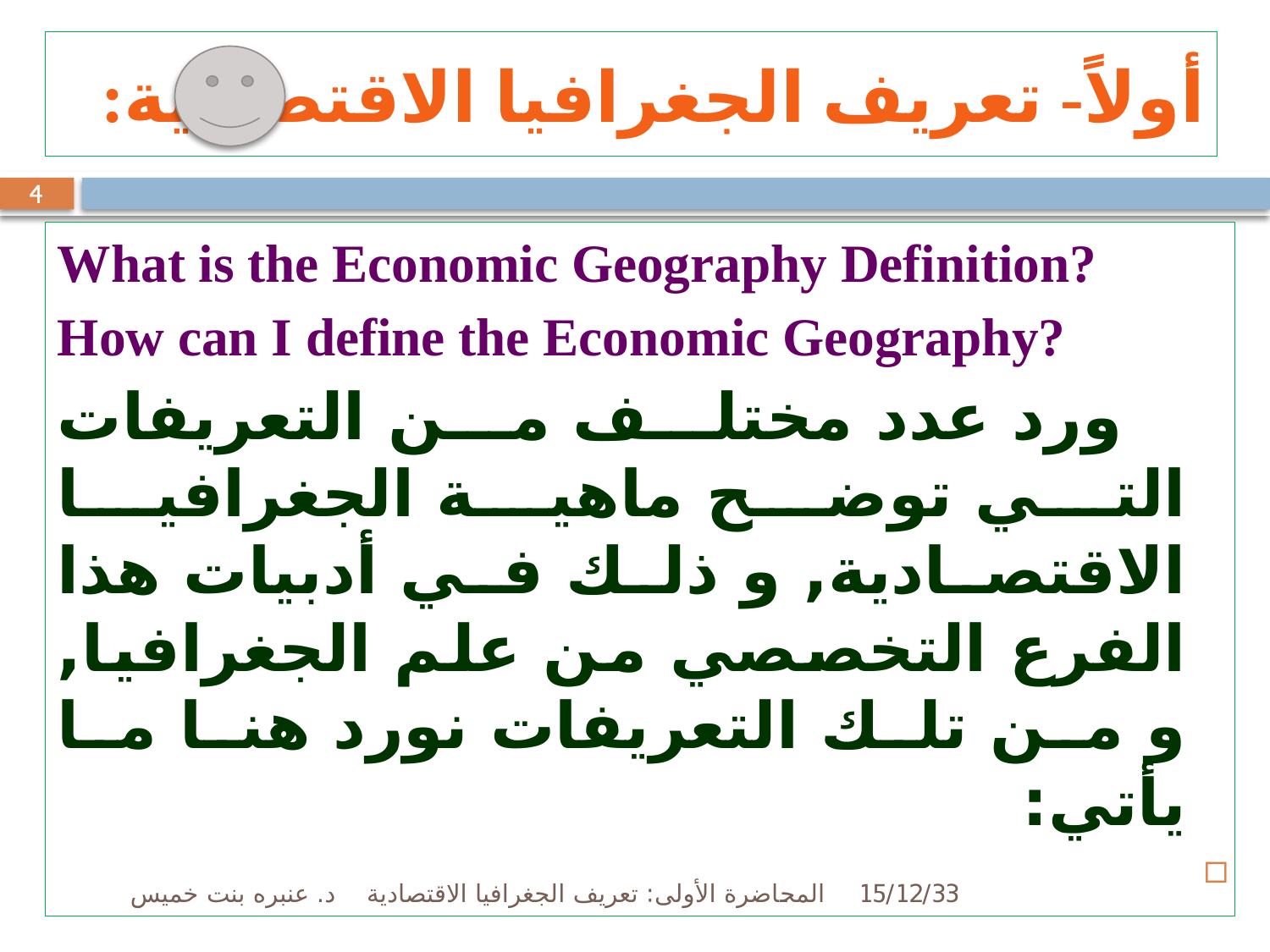

# أولاً- تعريف الجغرافيا الاقتصادية:

4
What is the Economic Geography Definition?
How can I define the Economic Geography?
      ورد عدد مختلف من التعريفات التي توضح ماهية الجغرافيا الاقتصادية, و ذلك في أدبيات هذا الفرع التخصصي من علم الجغرافيا, و من تلك التعريفات نورد هنا ما يأتي:

المحاضرة الأولى: تعريف الجغرافيا الاقتصادية    د. عنبره بنت خميس
15/12/33